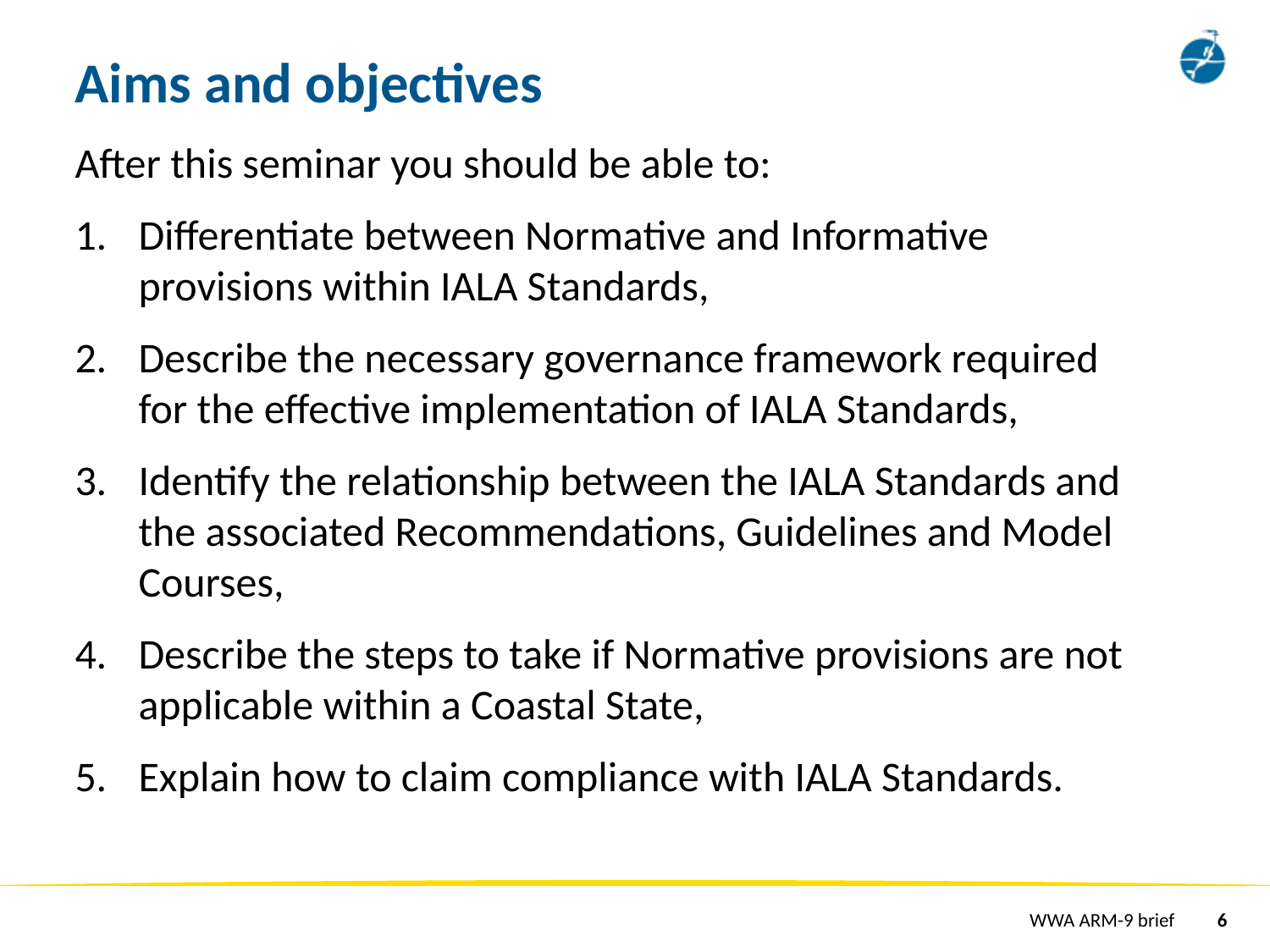

Aims and objectives
After this seminar you should be able to:
Differentiate between Normative and Informative provisions within IALA Standards,
Describe the necessary governance framework required for the effective implementation of IALA Standards,
Identify the relationship between the IALA Standards and the associated Recommendations, Guidelines and Model Courses,
Describe the steps to take if Normative provisions are not applicable within a Coastal State,
Explain how to claim compliance with IALA Standards.

WWA ARM-9 brief
6